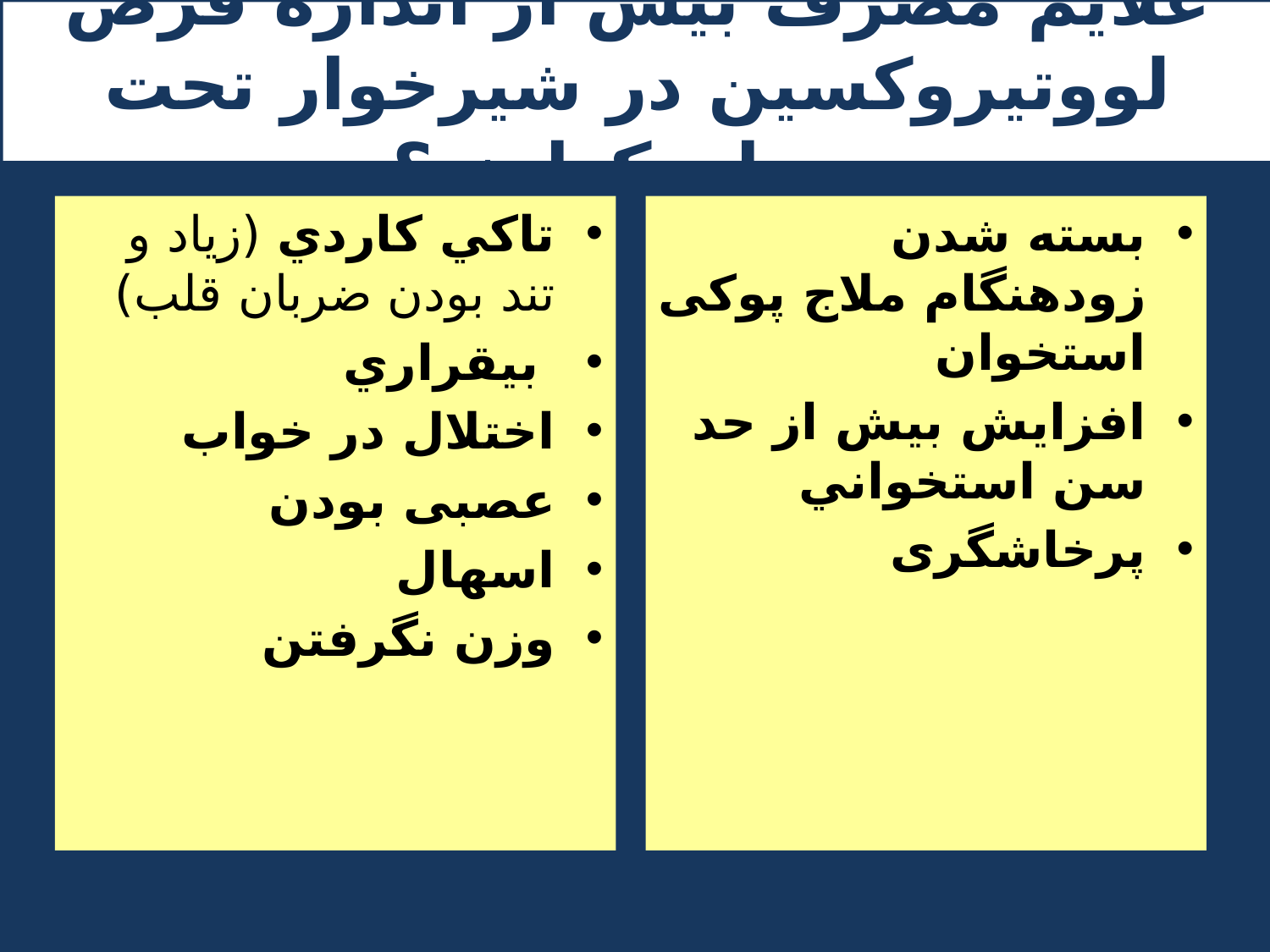

# علايم مصرف بيش از اندازه قرص لووتيروكسين در شيرخوار تحت درمان كدامند؟
تاكي كاردي (زياد و تند بودن ضربان قلب)
 بيقراري
اختلال در خواب
عصبی بودن
اسهال
وزن نگرفتن

بسته شدن زود‌هنگام ملاج پوکی استخوان
افزايش بيش از حد سن استخواني
پرخاشگری